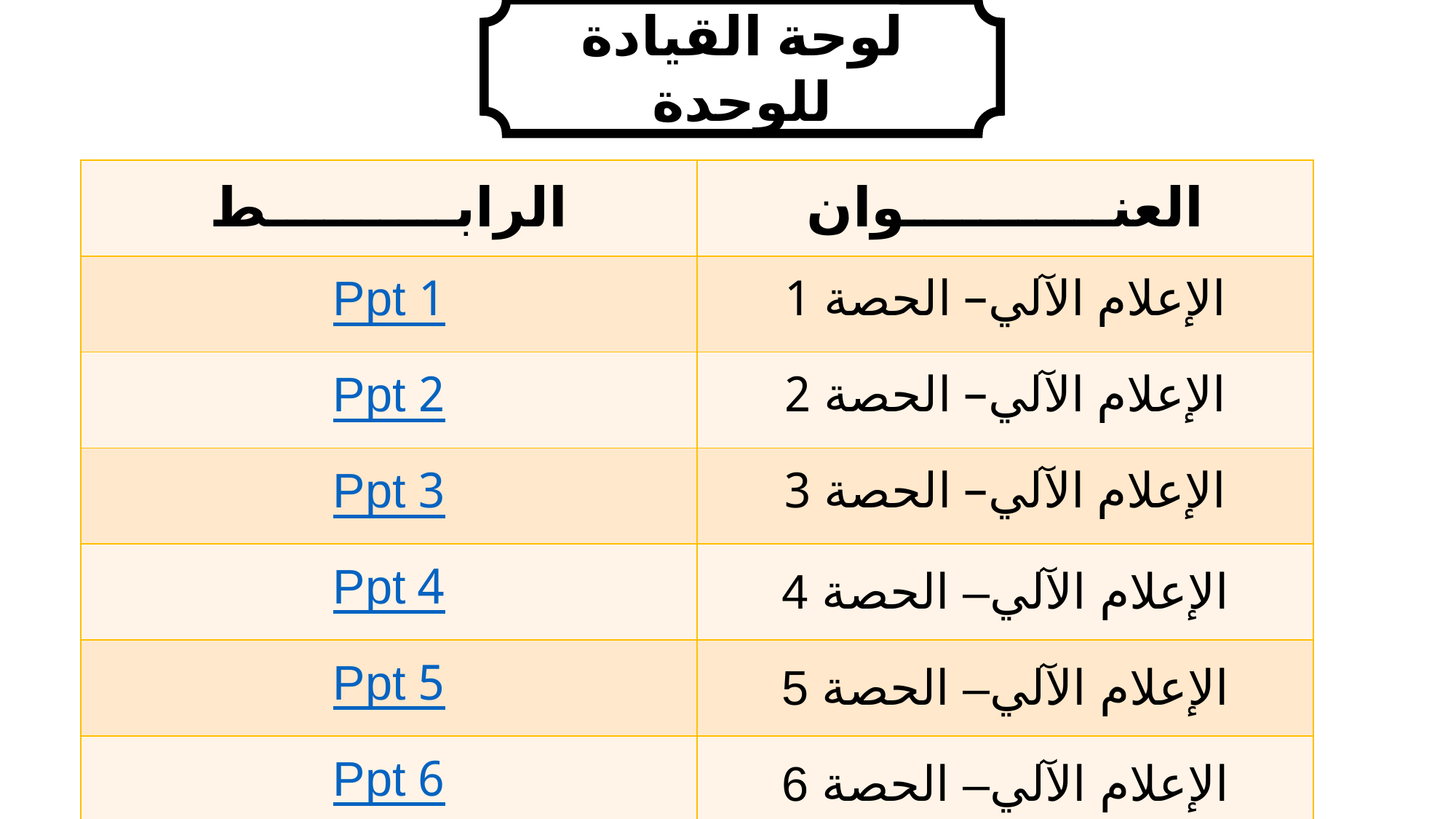

لوحة القيادة للوحدة
| الرابــــــــــط | العنـــــــــــوان |
| --- | --- |
| Ppt 1 | الإعلام الآلي– الحصة 1 |
| Ppt 2 | الإعلام الآلي– الحصة 2 |
| Ppt 3 | الإعلام الآلي– الحصة 3 |
| Ppt 4 | الإعلام الآلي– الحصة 4 |
| Ppt 5 | الإعلام الآلي– الحصة 5 |
| Ppt 6 | الإعلام الآلي– الحصة 6 |